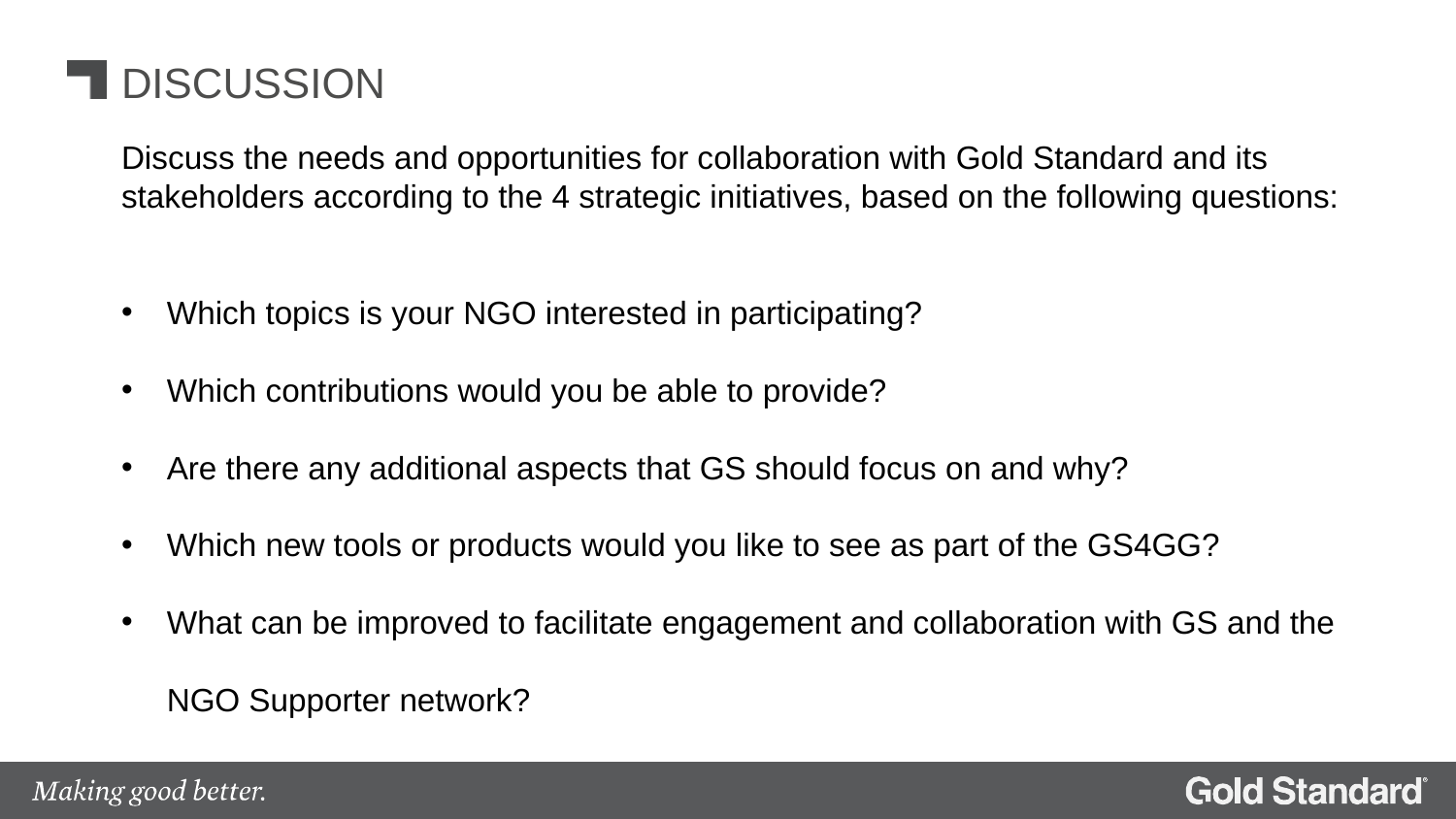

# DISCUSSION

Discuss the needs and opportunities for collaboration with Gold Standard and its stakeholders according to the 4 strategic initiatives, based on the following questions:

Which topics is your NGO interested in participating?
Which contributions would you be able to provide?
Are there any additional aspects that GS should focus on and why?
Which new tools or products would you like to see as part of the GS4GG?
What can be improved to facilitate engagement and collaboration with GS and the NGO Supporter network?